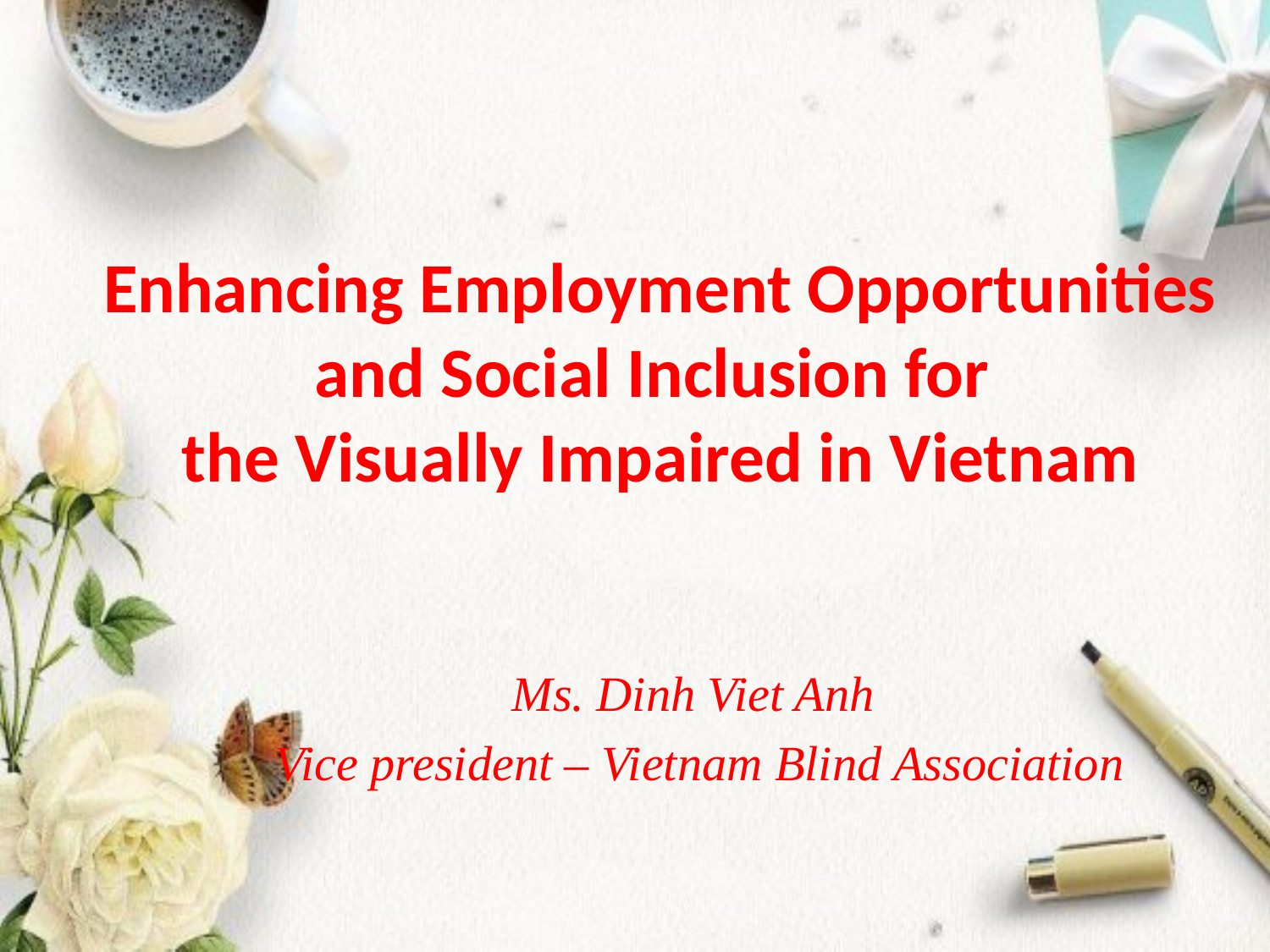

Enhancing Employment Opportunities and Social Inclusion for
the Visually Impaired in Vietnam
Ms. Dinh Viet Anh
Vice president – Vietnam Blind Association